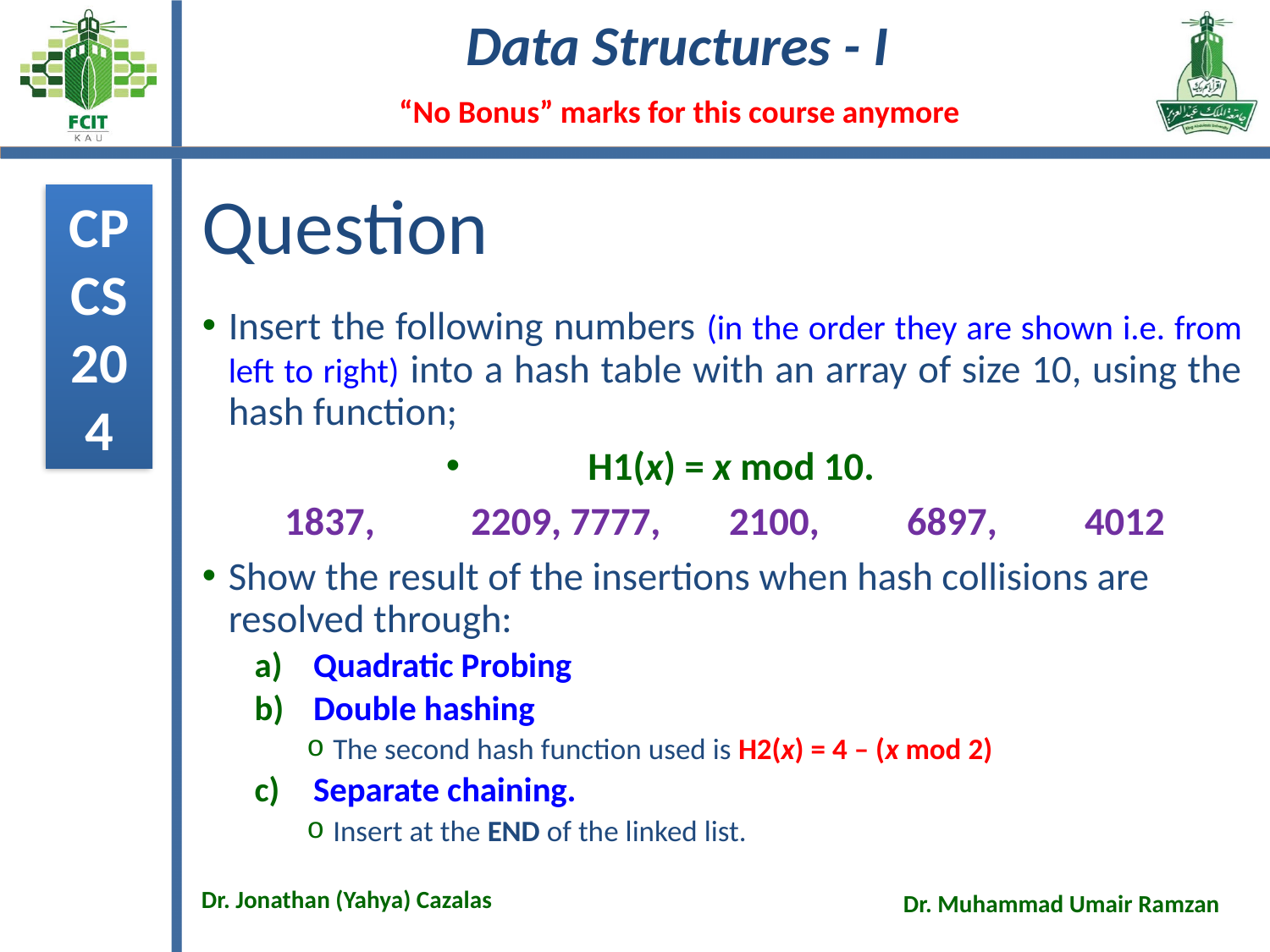

# Question
Insert the following numbers (in the order they are shown i.e. from left to right) into a hash table with an array of size 10, using the hash function;
H1(x) = x mod 10.
1837,	 2209, 7777, 	2100, 	6897, 	4012
Show the result of the insertions when hash collisions are resolved through:
Quadratic Probing
Double hashing
The second hash function used is H2(x) = 4 – (x mod 2)
Separate chaining.
Insert at the END of the linked list.